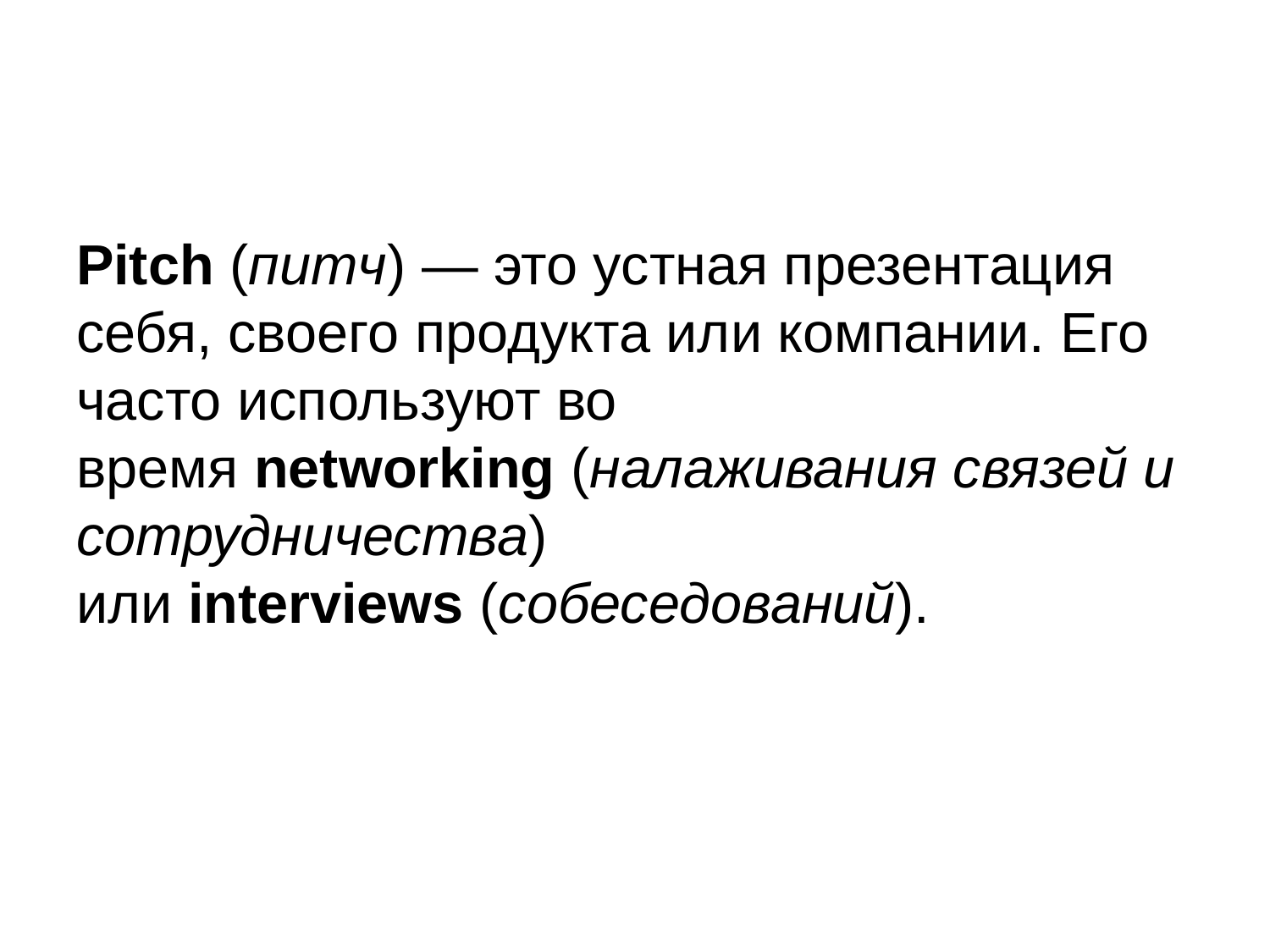

#
Pitch (питч) — это устная презентация себя, своего продукта или компании. Его часто используют во время networking (налаживания связей и сотрудничества) или interviews (собеседований).